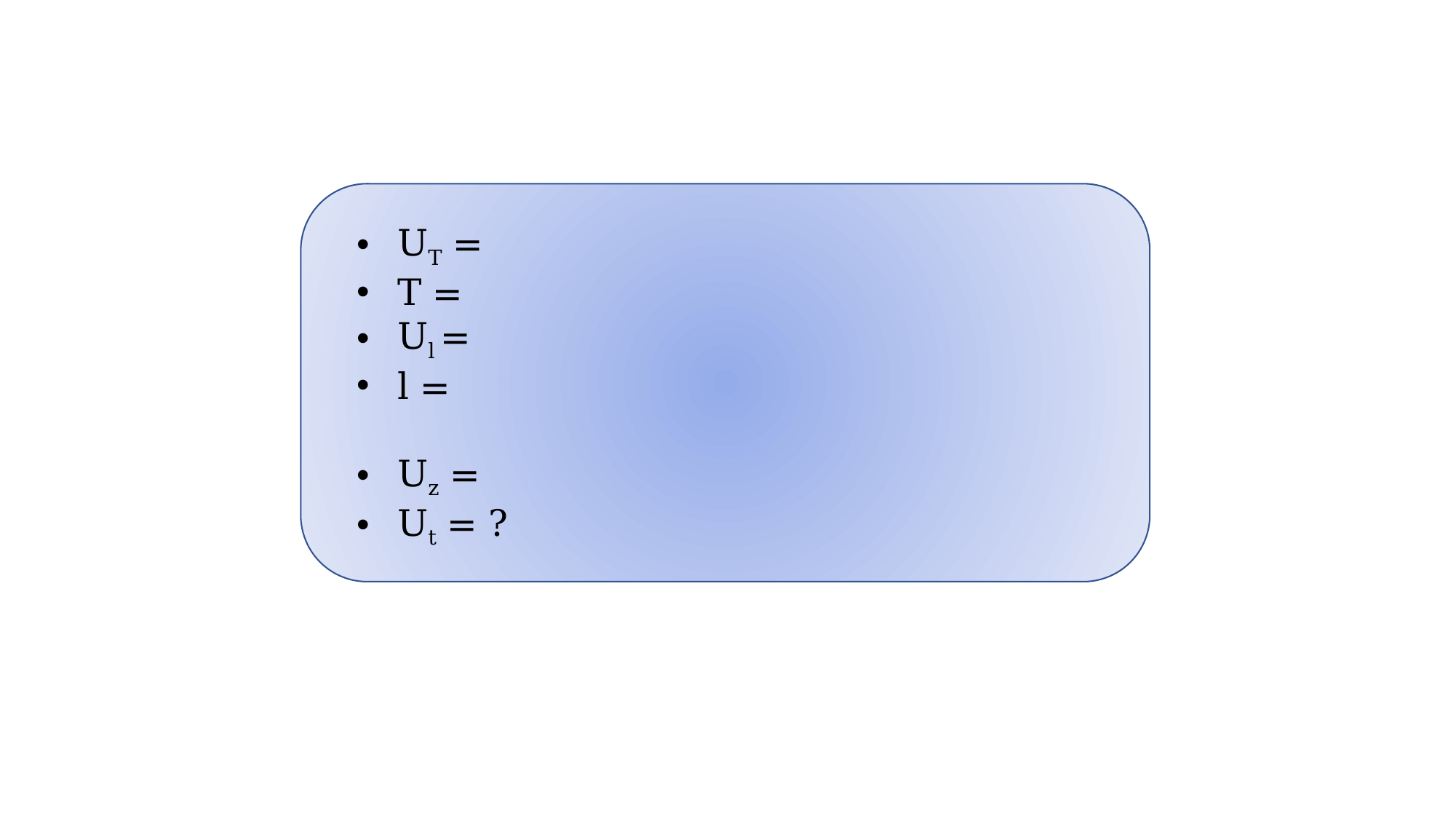

UT =
T =
Ul =
l =

Uz =
Ut = ?